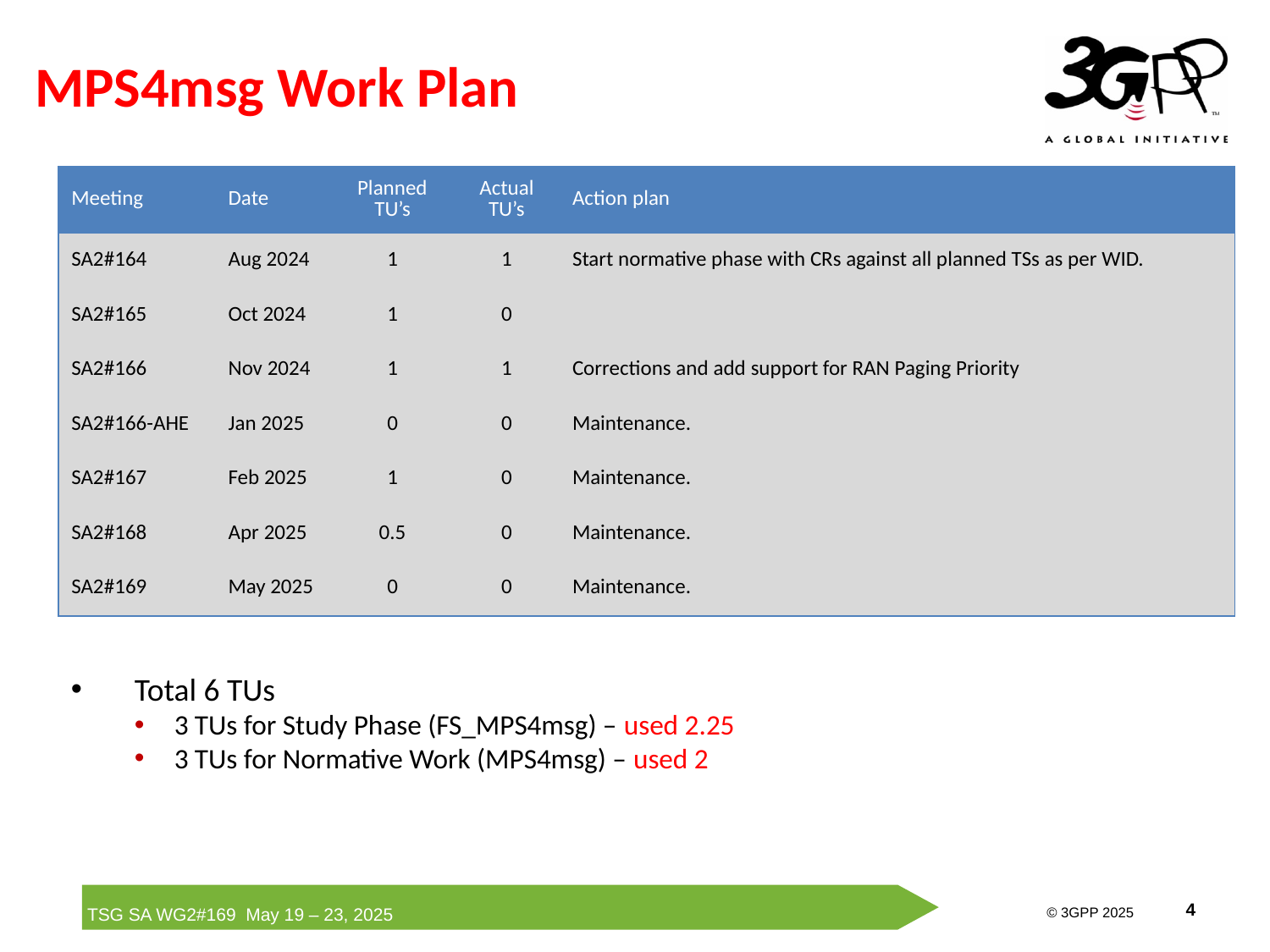

# MPS4msg Work Plan
| Meeting | Date | Planned TU’s | Actual TU’s | Action plan |
| --- | --- | --- | --- | --- |
| SA2#164 | Aug 2024 | 1 | 1 | Start normative phase with CRs against all planned TSs as per WID. |
| SA2#165 | Oct 2024 | 1 | 0 |  |
| SA2#166 | Nov 2024 | 1 | 1 | Corrections and add support for RAN Paging Priority |
| SA2#166-AHE | Jan 2025 | 0 | 0 | Maintenance. |
| SA2#167 | Feb 2025 | 1 | 0 | Maintenance. |
| SA2#168 | Apr 2025 | 0.5 | 0 | Maintenance. |
| SA2#169 | May 2025 | 0 | 0 | Maintenance. |
Total 6 TUs
3 TUs for Study Phase (FS_MPS4msg) – used 2.25
3 TUs for Normative Work (MPS4msg) – used 2